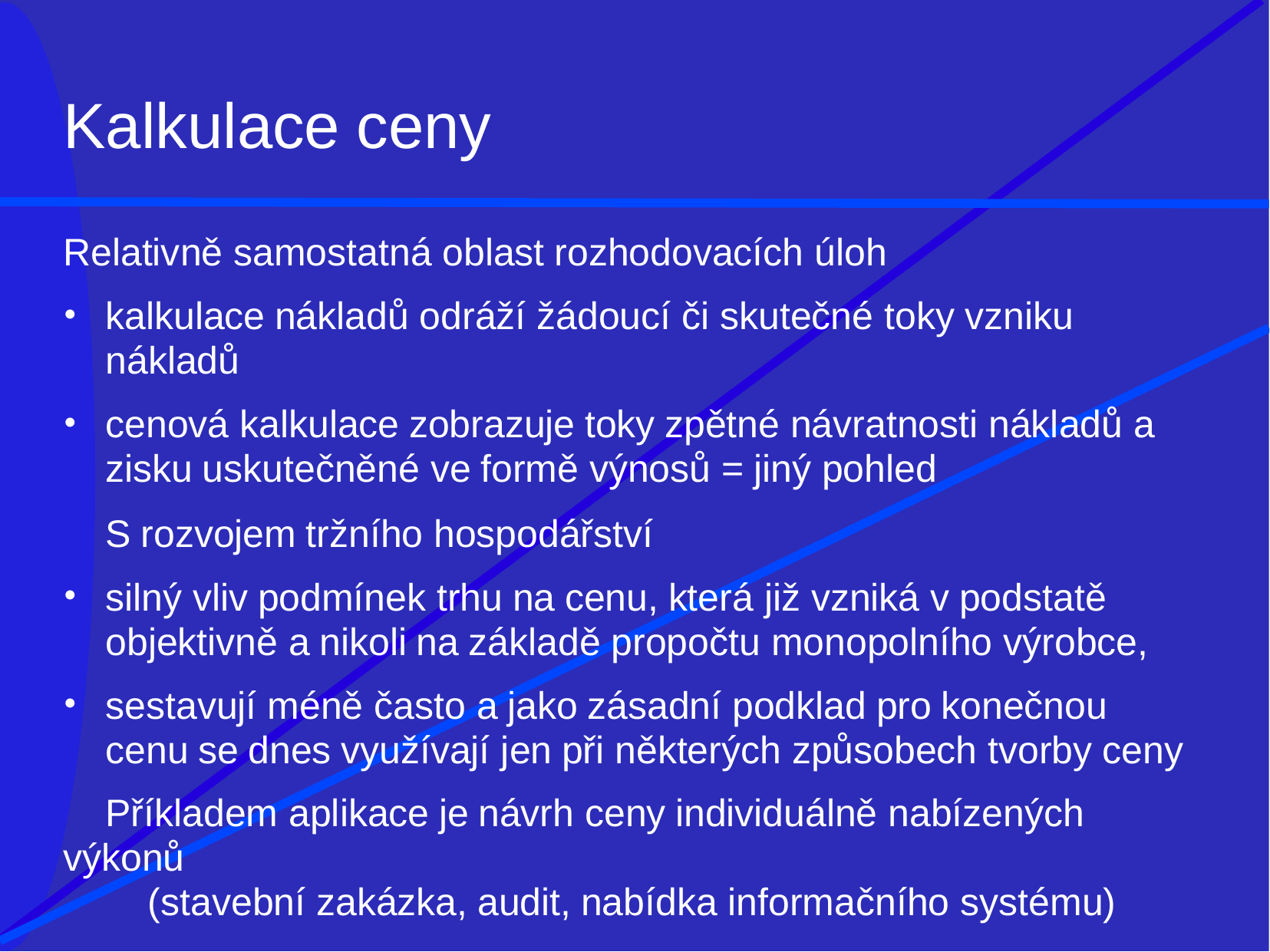

# Kalkulace ceny
Relativně samostatná oblast rozhodovacích úloh
kalkulace nákladů odráží žádoucí či skutečné toky vzniku
nákladů
cenová kalkulace zobrazuje toky zpětné návratnosti nákladů a
zisku uskutečněné ve formě výnosů = jiný pohled
S rozvojem tržního hospodářství
silný vliv podmínek trhu na cenu, která již vzniká v podstatě
objektivně a nikoli na základě propočtu monopolního výrobce,
sestavují méně často a jako zásadní podklad pro konečnou
cenu se dnes využívají jen při některých způsobech tvorby ceny
Příkladem aplikace je návrh ceny individuálně nabízených výkonů
(stavební zakázka, audit, nabídka informačního systému)